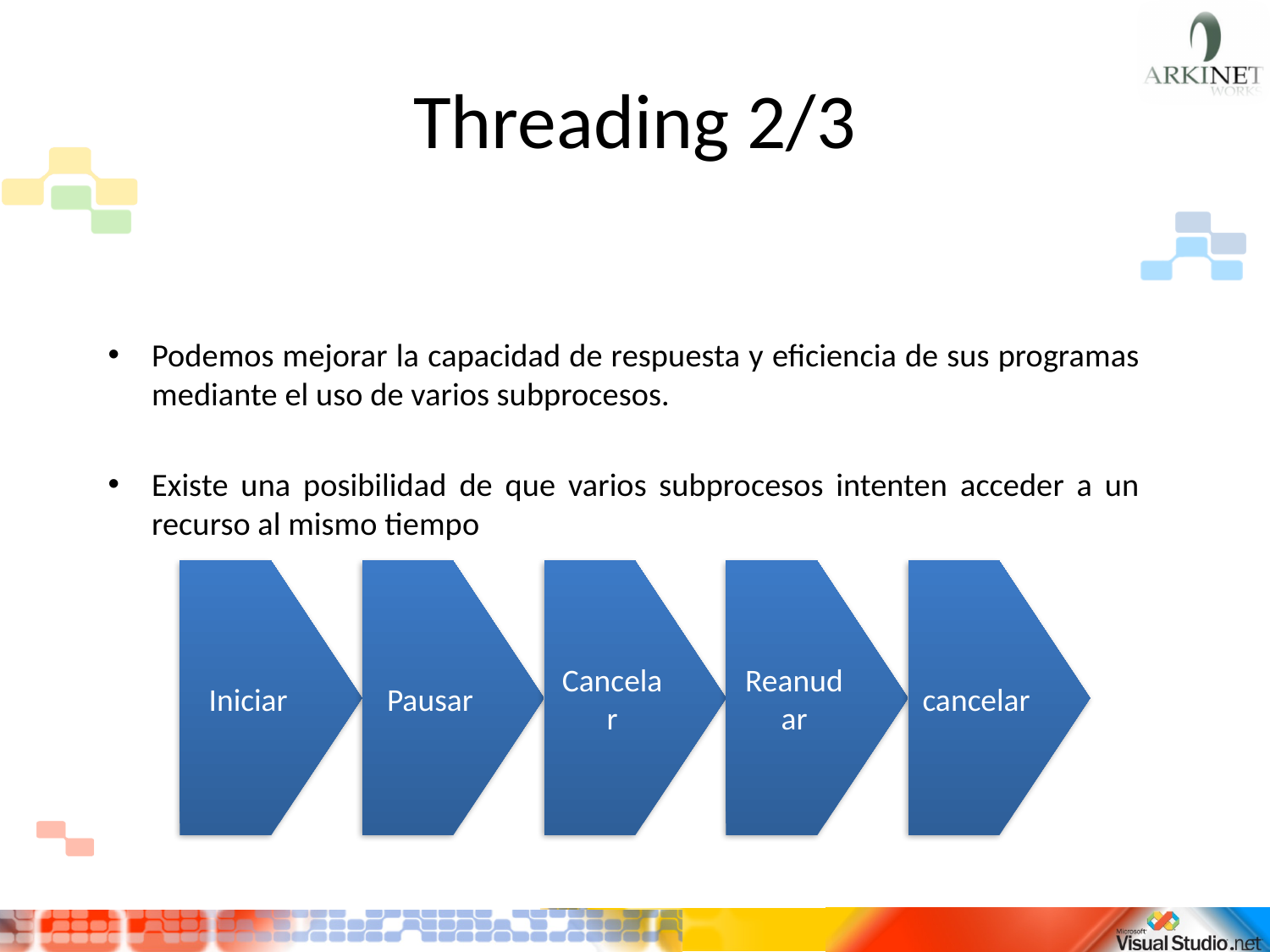

# Threading 2/3
Podemos mejorar la capacidad de respuesta y eficiencia de sus programas mediante el uso de varios subprocesos.

Existe una posibilidad de que varios subprocesos intenten acceder a un recurso al mismo tiempo
Iniciar
Pausar
cancelar
Cancelar
Reanudar